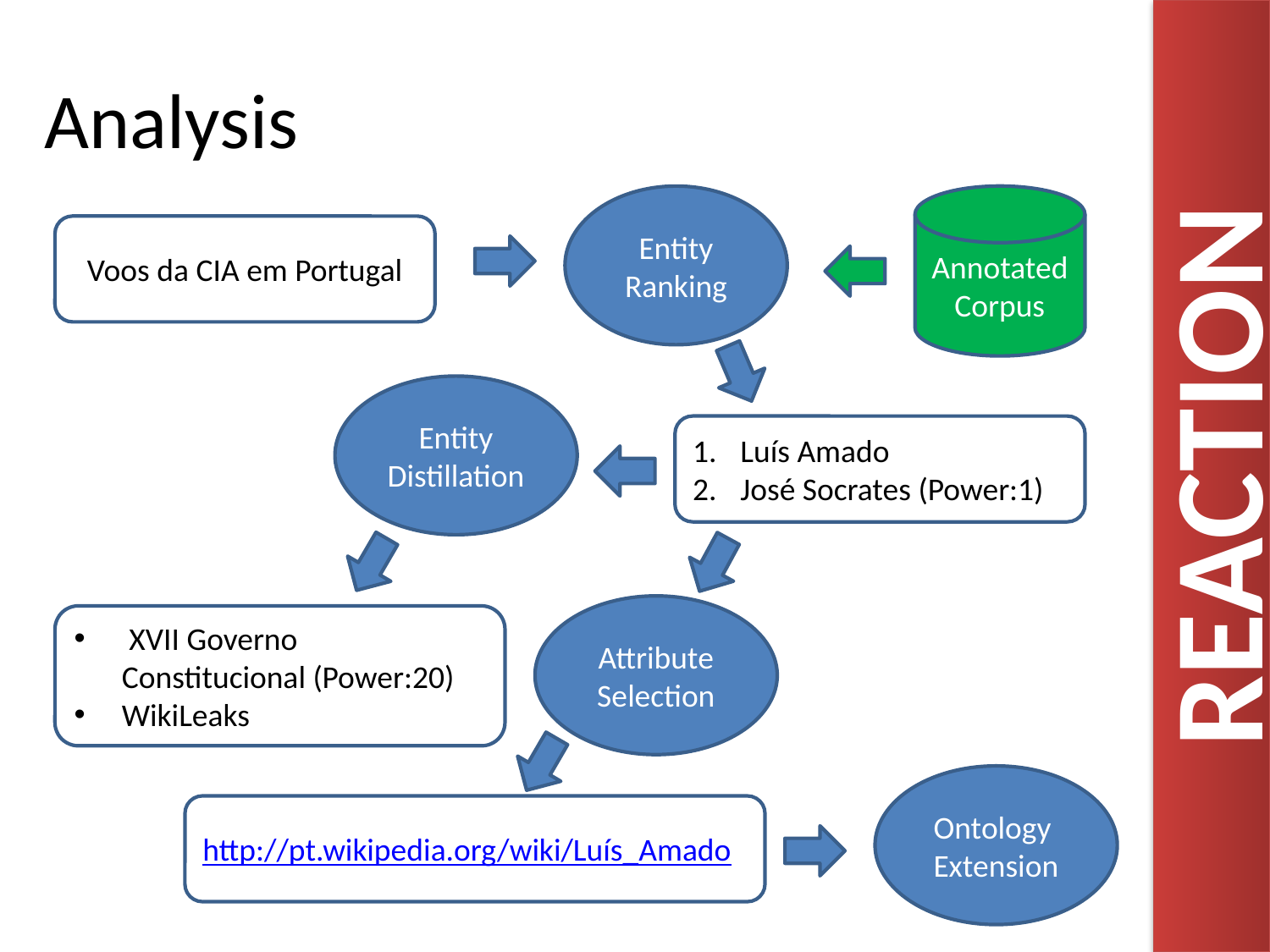

# Analysis
Entity Ranking
Annotated Corpus
Voos da CIA em Portugal

Entity Distillation
Luís Amado
José Socrates (Power:1)

Attribute Selection
 XVII Governo Constitucional (Power:20)
WikiLeaks

Ontology  Extension
http://pt.wikipedia.org/wiki/Luís_Amado